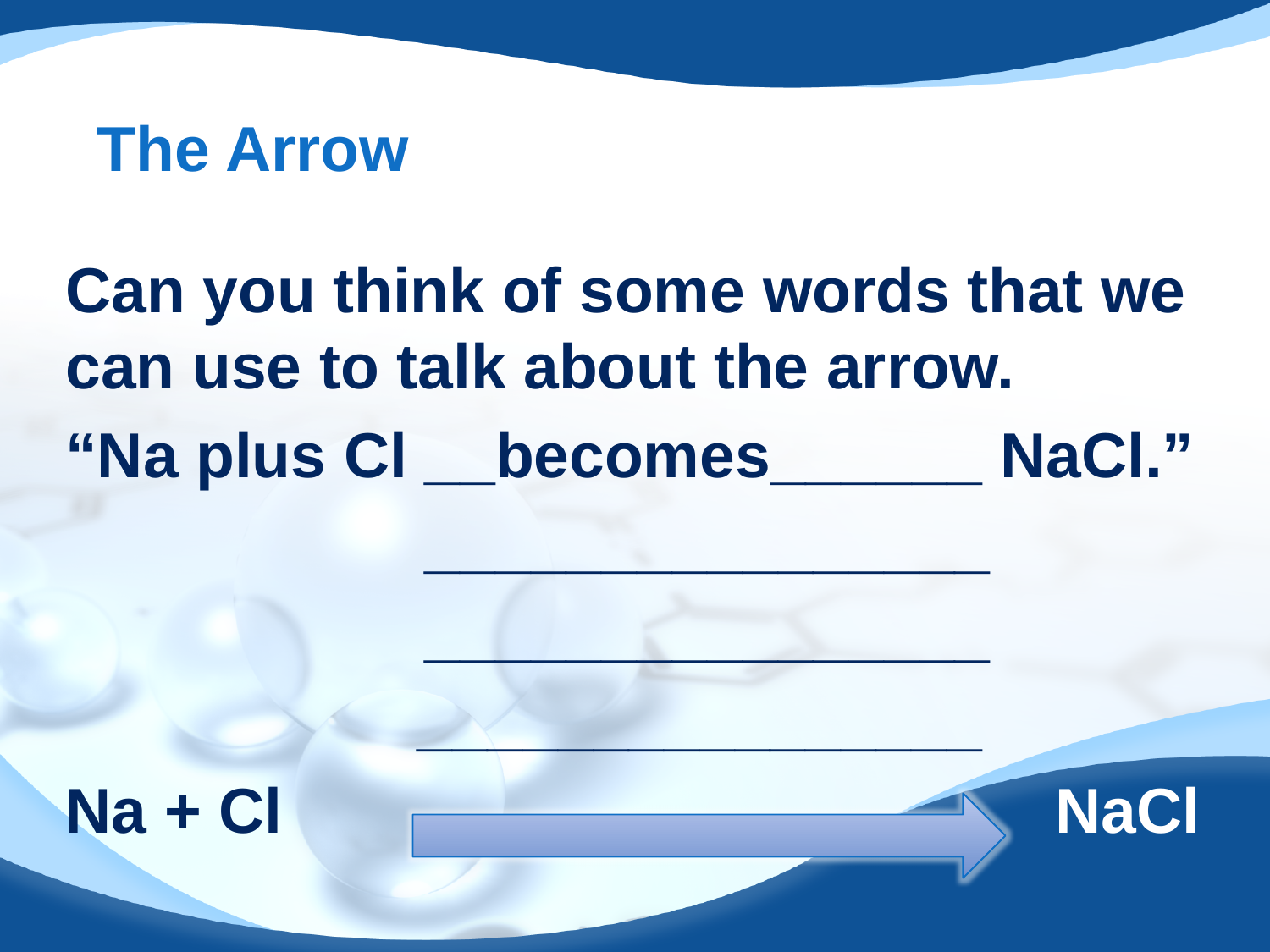

# The Arrow
Can you think of some words that we can use to talk about the arrow.
“Na plus Cl __becomes______ NaCl.”
		      ________________
		      ________________
                    ________________
Na + Cl                                            NaCl